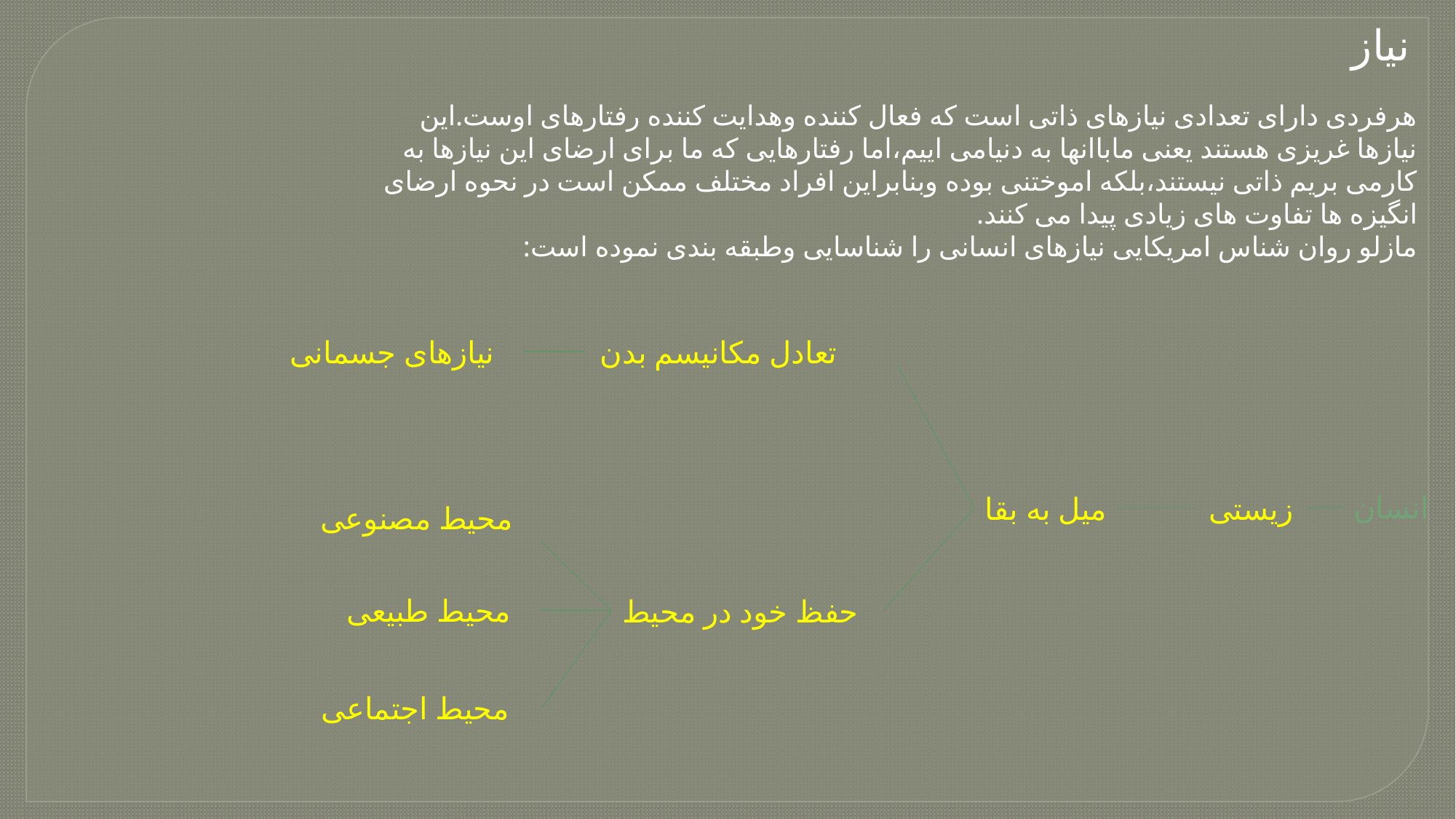

نیاز
هرفردی دارای تعدادی نیازهای ذاتی است که فعال کننده وهدایت کننده رفتارهای اوست.این نیازها غریزی هستند یعنی ماباانها به دنیامی اییم،اما رفتارهایی که ما برای ارضای این نیازها به کارمی بریم ذاتی نیستند،بلکه اموختنی بوده وبنابراین افراد مختلف ممکن است در نحوه ارضای انگیزه ها تفاوت های زیادی پیدا می کنند.
مازلو روان شناس امریکایی نیازهای انسانی را شناسایی وطبقه بندی نموده است:

نیازهای جسمانی
تعادل مکانیسم بدن

انسان
میل به بقا
زیستی
محیط مصنوعی
محیط طبیعی
حفظ خود در محیط
محیط اجتماعی